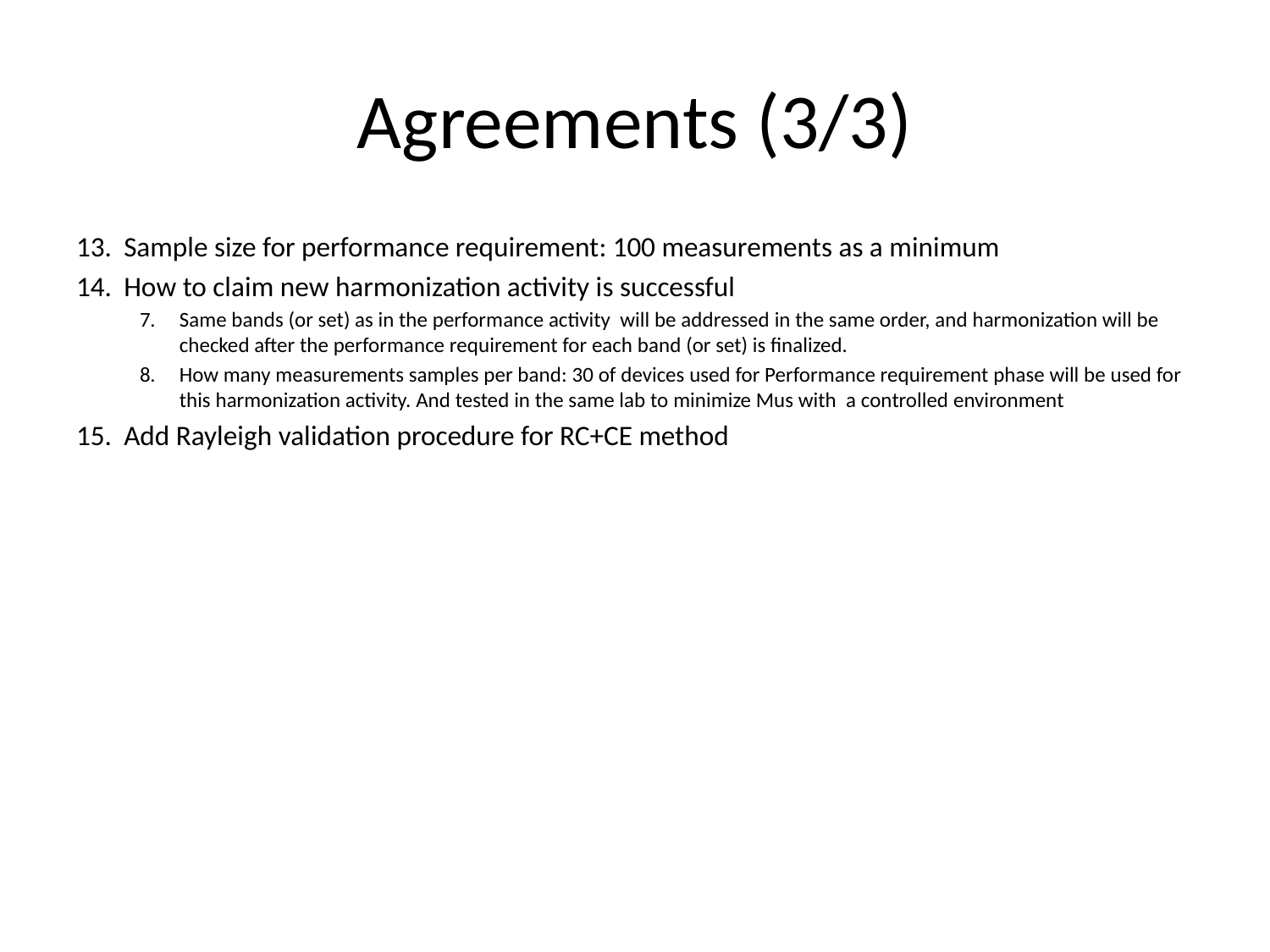

# Agreements (3/3)
Sample size for performance requirement: 100 measurements as a minimum
How to claim new harmonization activity is successful
Same bands (or set) as in the performance activity  will be addressed in the same order, and harmonization will be checked after the performance requirement for each band (or set) is finalized.
How many measurements samples per band: 30 of devices used for Performance requirement phase will be used for this harmonization activity. And tested in the same lab to minimize Mus with  a controlled environment
Add Rayleigh validation procedure for RC+CE method